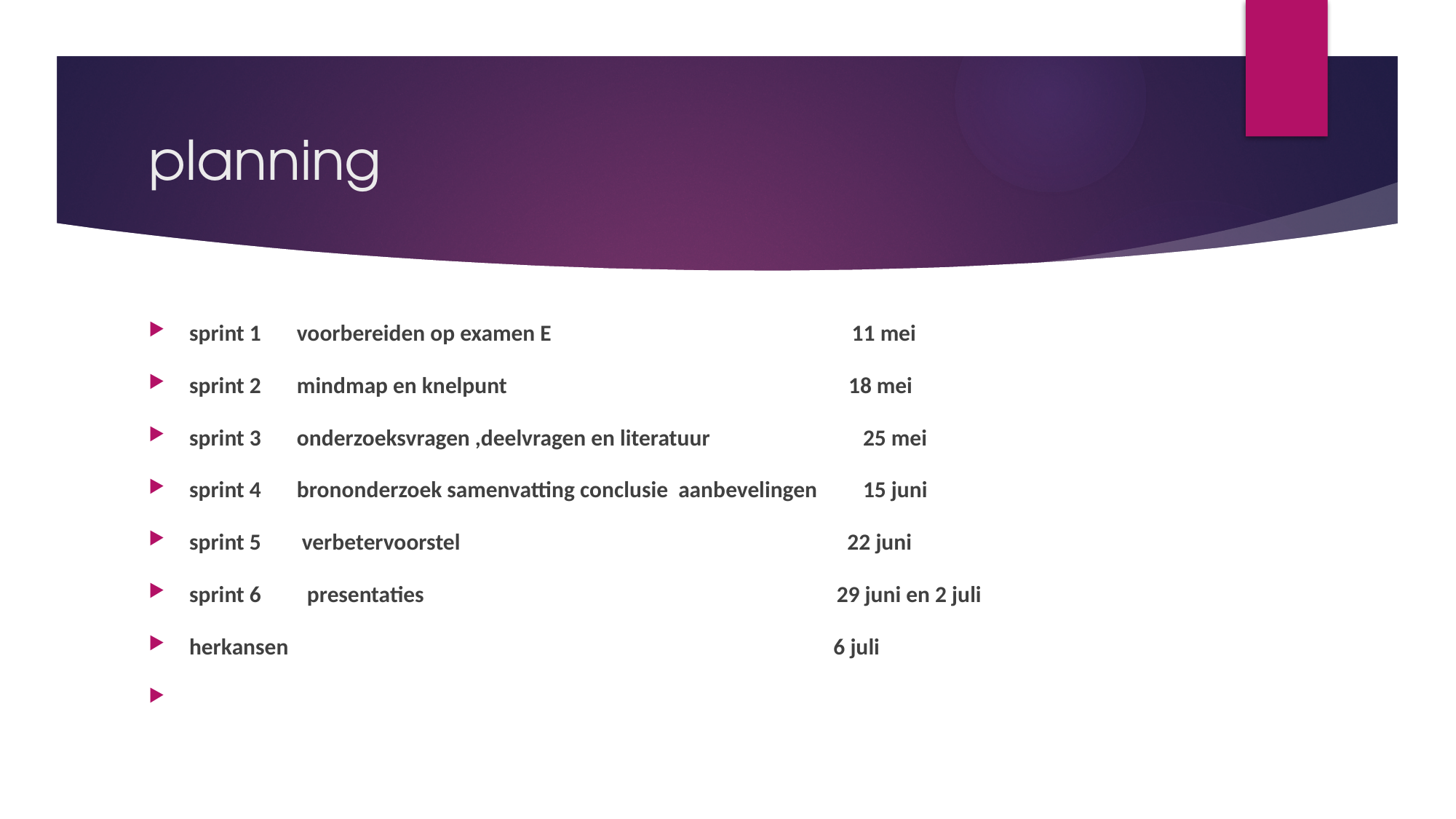

# planning
sprint 1       voorbereiden op examen E                                                           11 mei
sprint 2       mindmap en knelpunt                                                                   18 mei
sprint 3       onderzoeksvragen ,deelvragen en literatuur                              25 mei
sprint 4       brononderzoek samenvatting conclusie  aanbevelingen         15 juni
sprint 5        verbetervoorstel                                                                            22 juni
sprint 6         presentaties                                                                                 29 juni en 2 juli
herkansen                                                                                                           6 juli